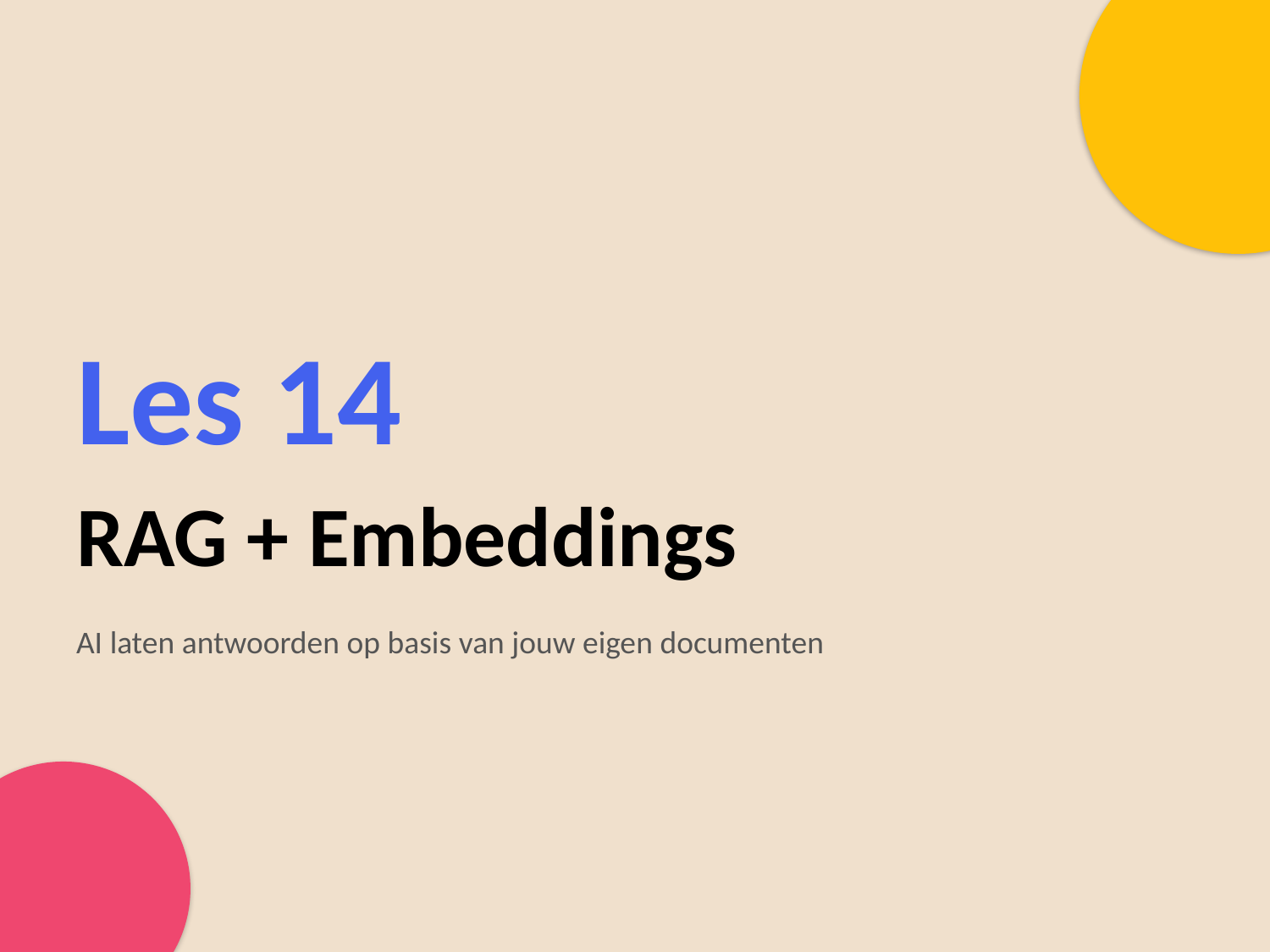

Les 14
RAG + Embeddings
AI laten antwoorden op basis van jouw eigen documenten